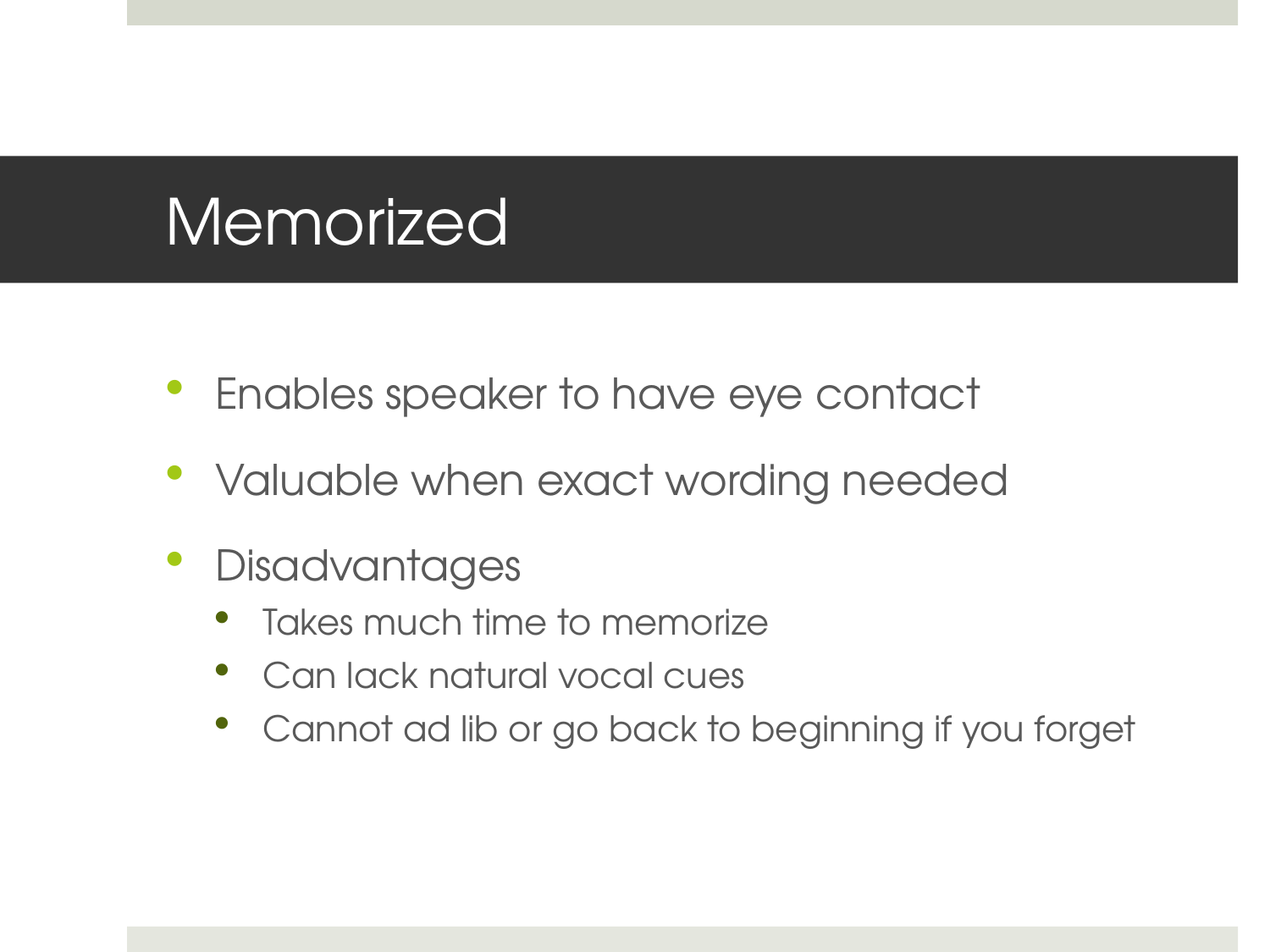

# Memorized
Enables speaker to have eye contact
Valuable when exact wording needed
Disadvantages
Takes much time to memorize
Can lack natural vocal cues
Cannot ad lib or go back to beginning if you forget